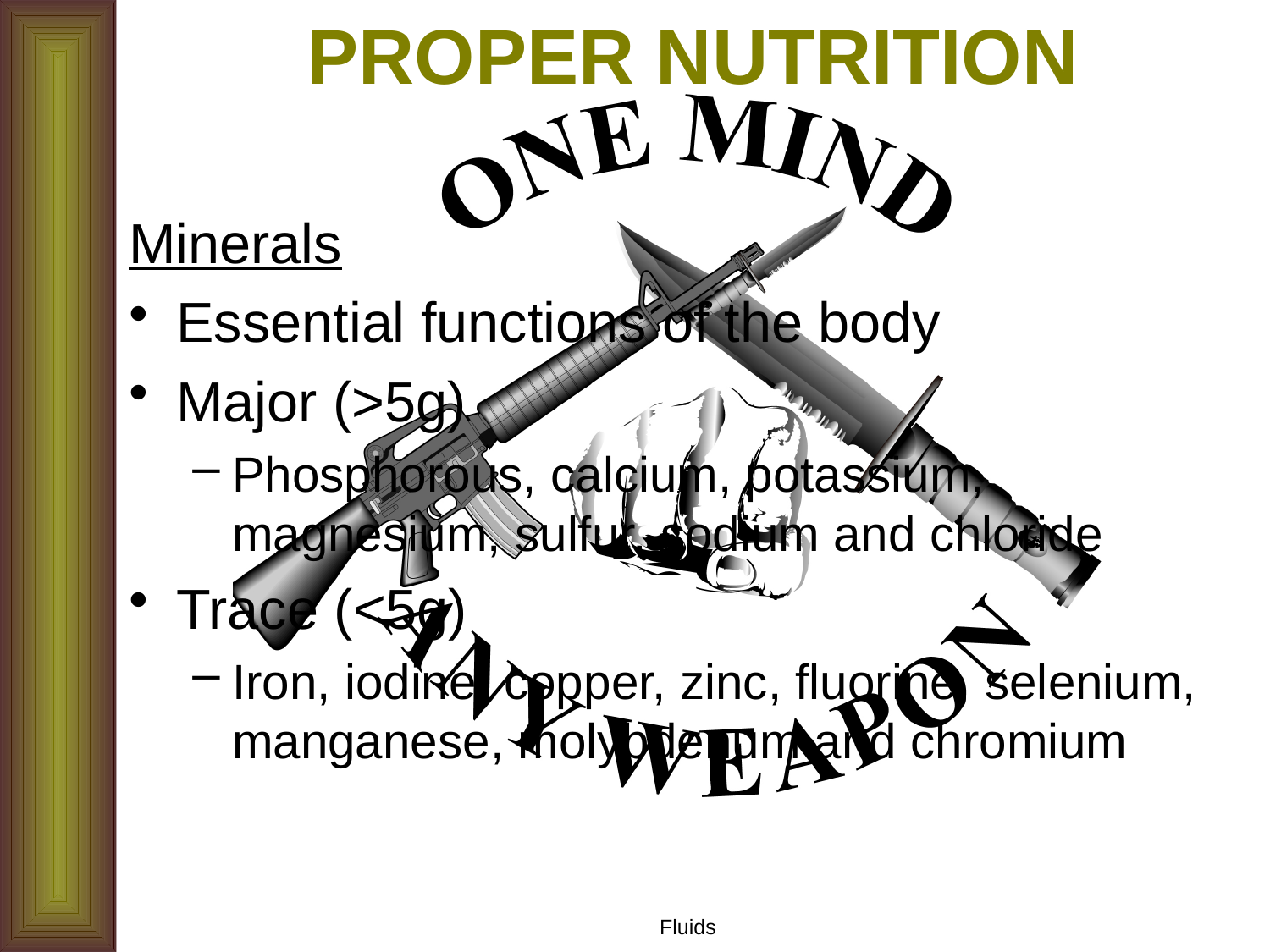

# PROPER NUTRITION
Minerals
Essential functions of the body
Major (>5g)
Phosphorous, calcium, potassium, magnesium, sulfur, sodium and chloride
Trace (<5g)
Iron, iodine, copper, zinc, fluorine, selenium, manganese, molybdenum and chromium
Fluids